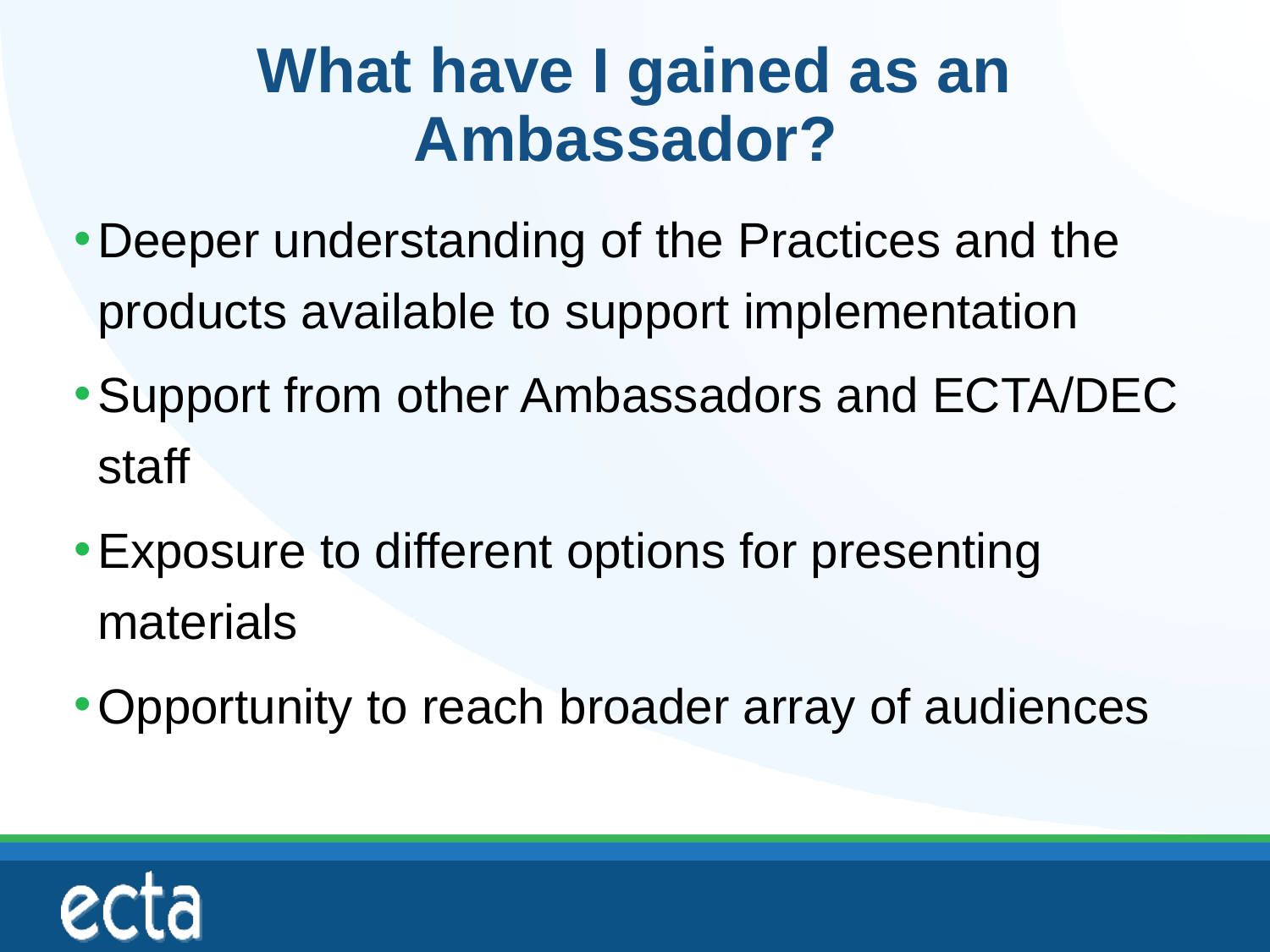

# What have I gained as an Ambassador?
Deeper understanding of the Practices and the products available to support implementation
Support from other Ambassadors and ECTA/DEC staff
Exposure to different options for presenting materials
Opportunity to reach broader array of audiences